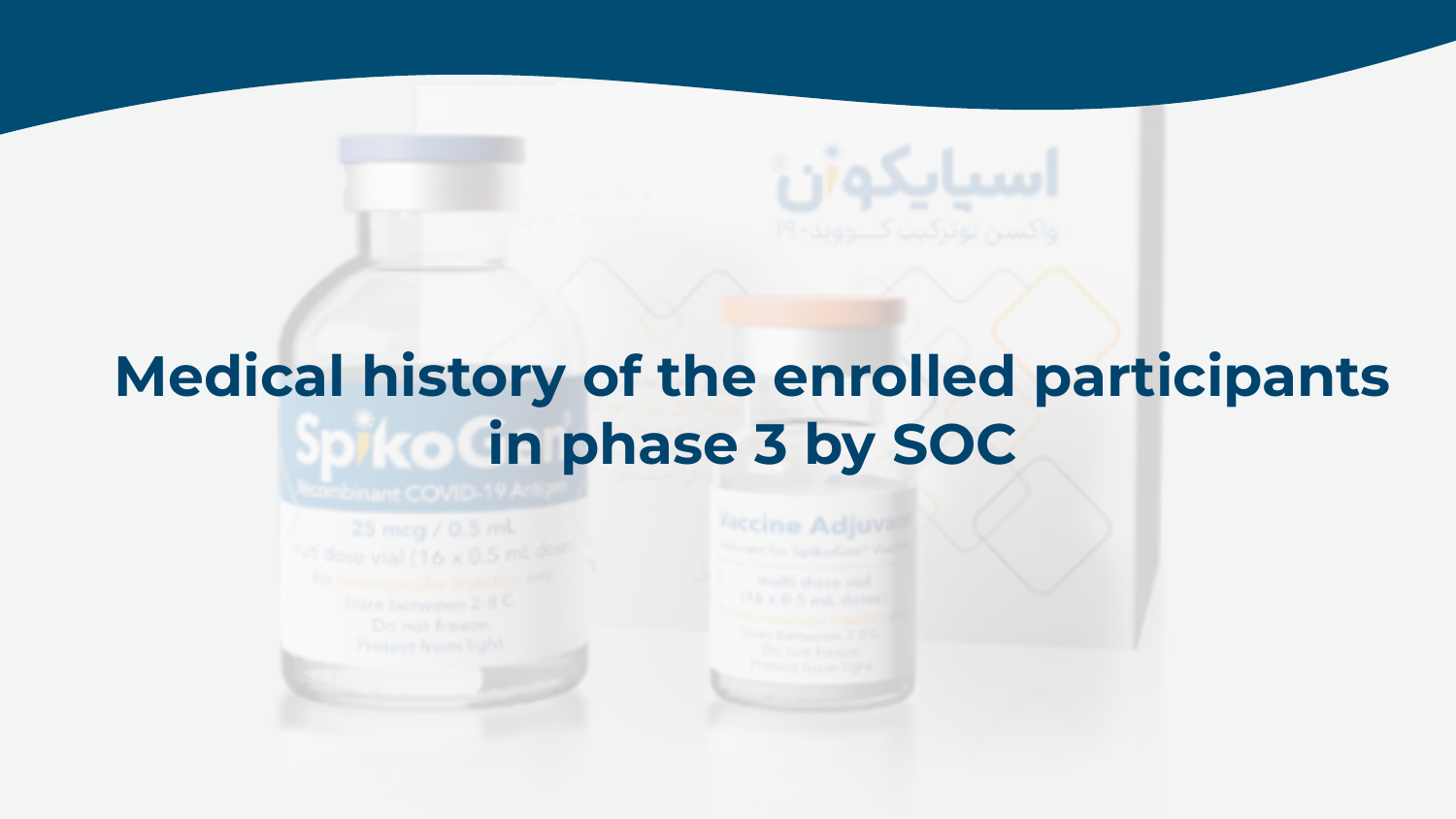

Medical history of the enrolled participants in phase 3 by SOC